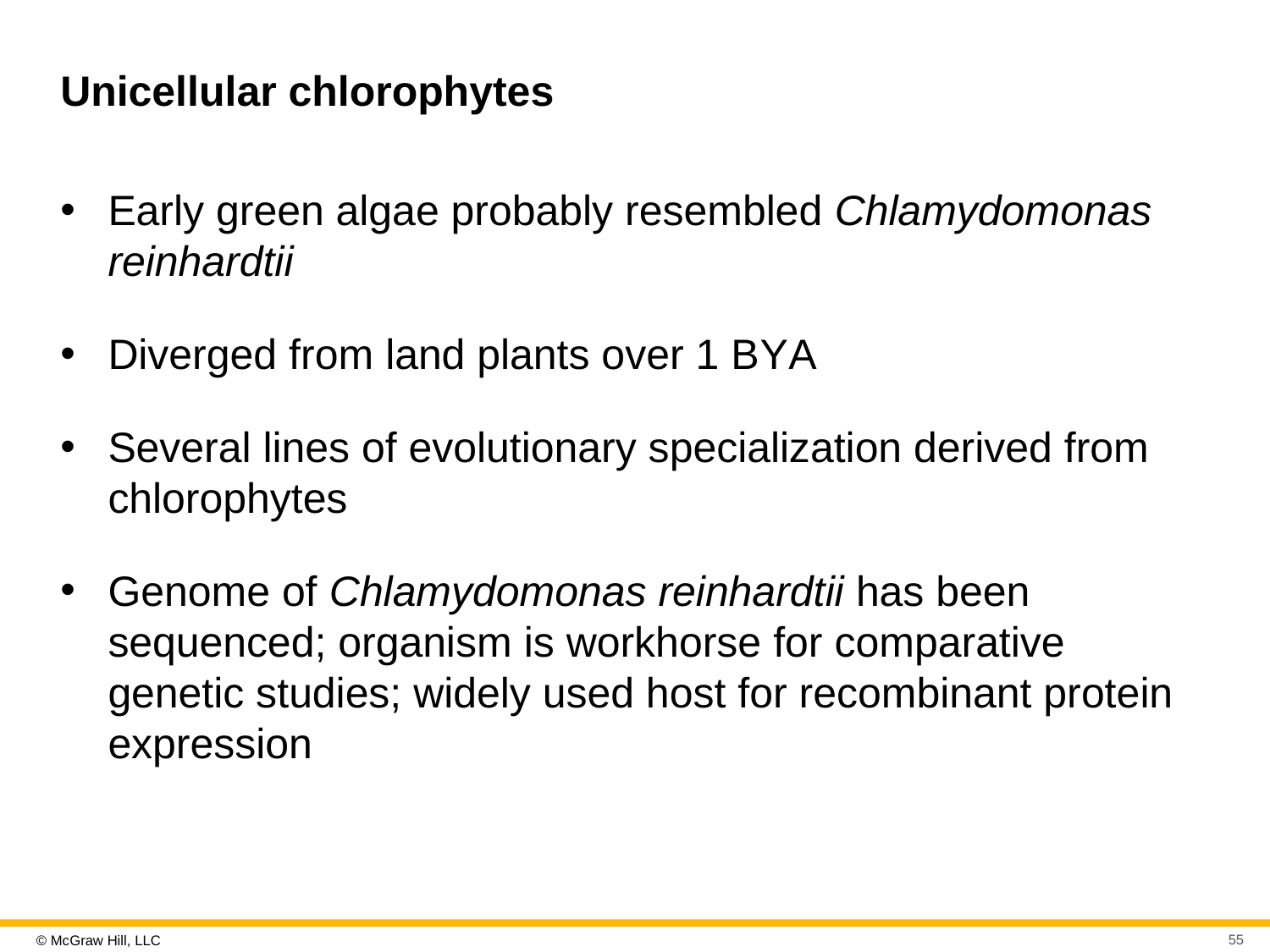

# Unicellular chlorophytes
Early green algae probably resembled Chlamydomonas reinhardtii
Diverged from land plants over 1 B Y A
Several lines of evolutionary specialization derived from chlorophytes
Genome of Chlamydomonas reinhardtii has been sequenced; organism is workhorse for comparative genetic studies; widely used host for recombinant protein expression
55